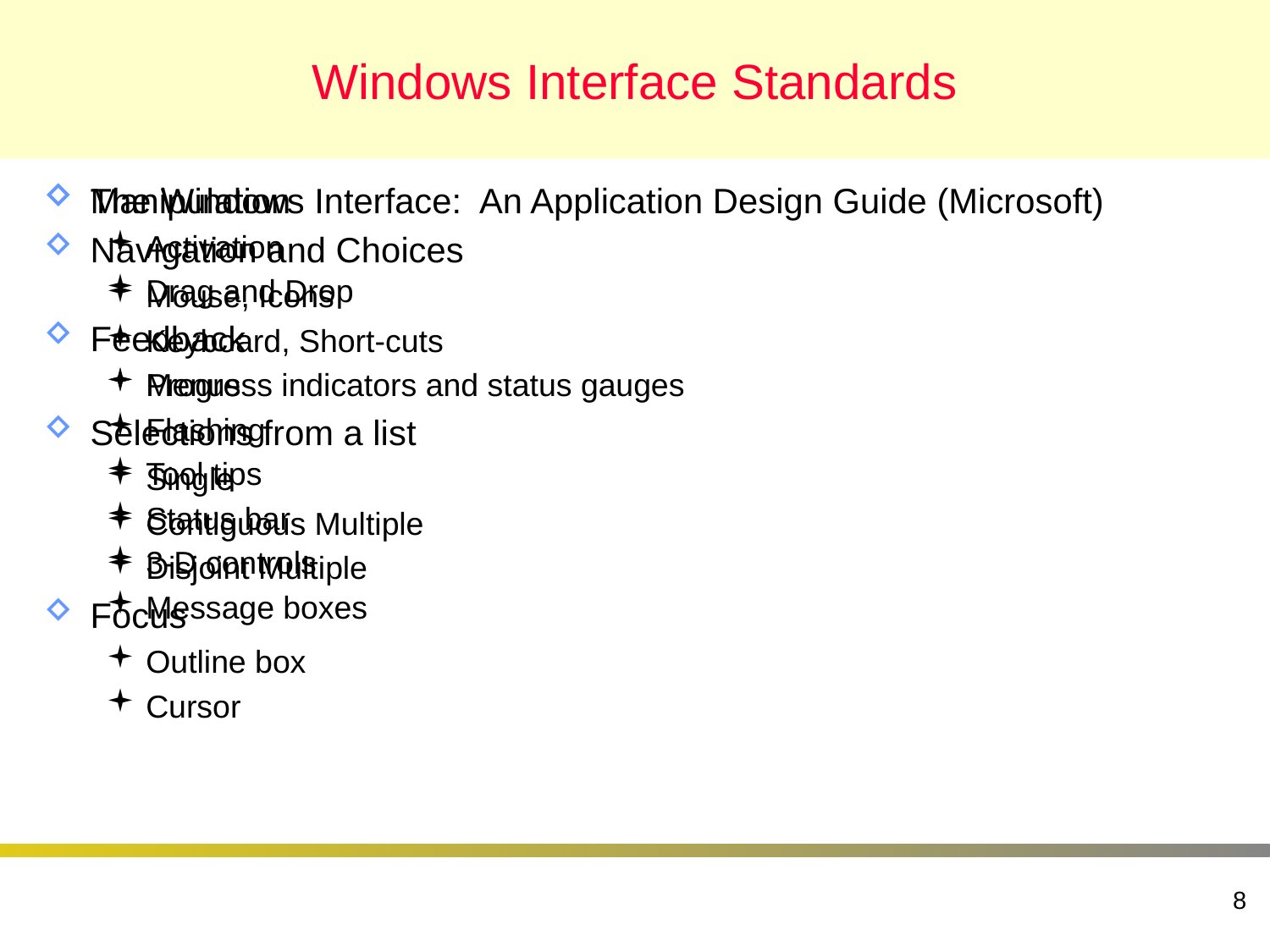

# Windows Interface Standards
The Windows Interface:  An Application Design Guide (Microsoft)
Navigation and Choices
Mouse, Icons
Keyboard, Short-cuts
Menus
Selections from a list
Single
Contiguous Multiple
Disjoint Multiple
Focus
Outline box
Cursor
Manipulation
Activation
Drag and Drop
Feedback
Progress indicators and status gauges
Flashing
Tool tips
Status bar
3-D controls
Message boxes
8